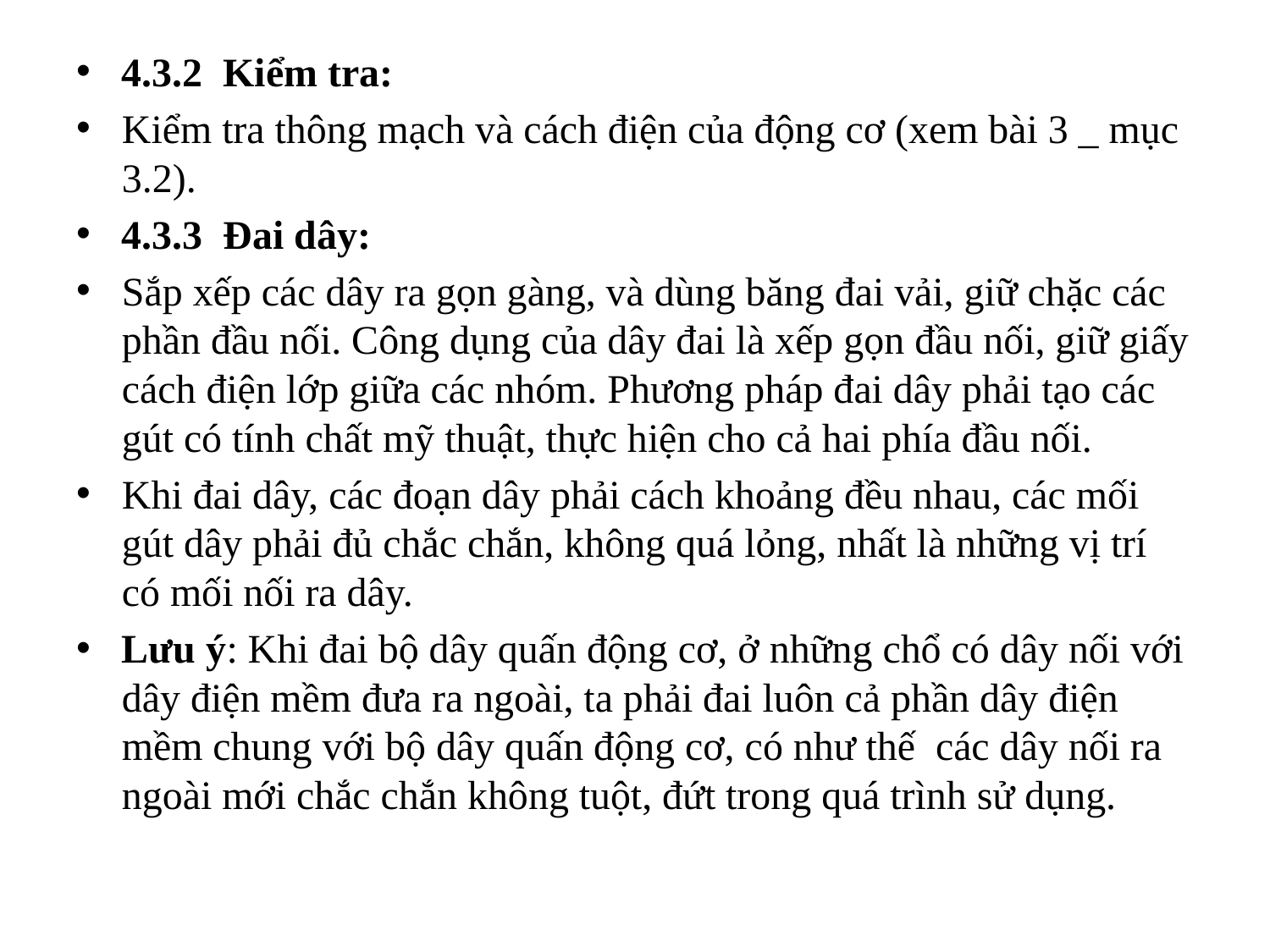

4.3.2  Kiểm tra:
Kiểm tra thông mạch và cách điện của động cơ (xem bài 3 _ mục 3.2).
4.3.3  Đai dây:
Sắp xếp các dây ra gọn gàng, và dùng băng đai vải, giữ chặc các phần đầu nối. Công dụng của dây đai là xếp gọn đầu nối, giữ giấy cách điện lớp giữa các nhóm. Phương pháp đai dây phải tạo các gút có tính chất mỹ thuật, thực hiện cho cả hai phía đầu nối.
Khi đai dây, các đoạn dây phải cách khoảng đều nhau, các mối gút dây phải đủ chắc chắn, không quá lỏng, nhất là những vị trí có mối nối ra dây.
Lưu ý: Khi đai bộ dây quấn động cơ, ở những chổ có dây nối với dây điện mềm đưa ra ngoài, ta phải đai luôn cả phần dây điện mềm chung với bộ dây quấn động cơ, có như thế  các dây nối ra ngoài mới chắc chắn không tuột, đứt trong quá trình sử dụng.